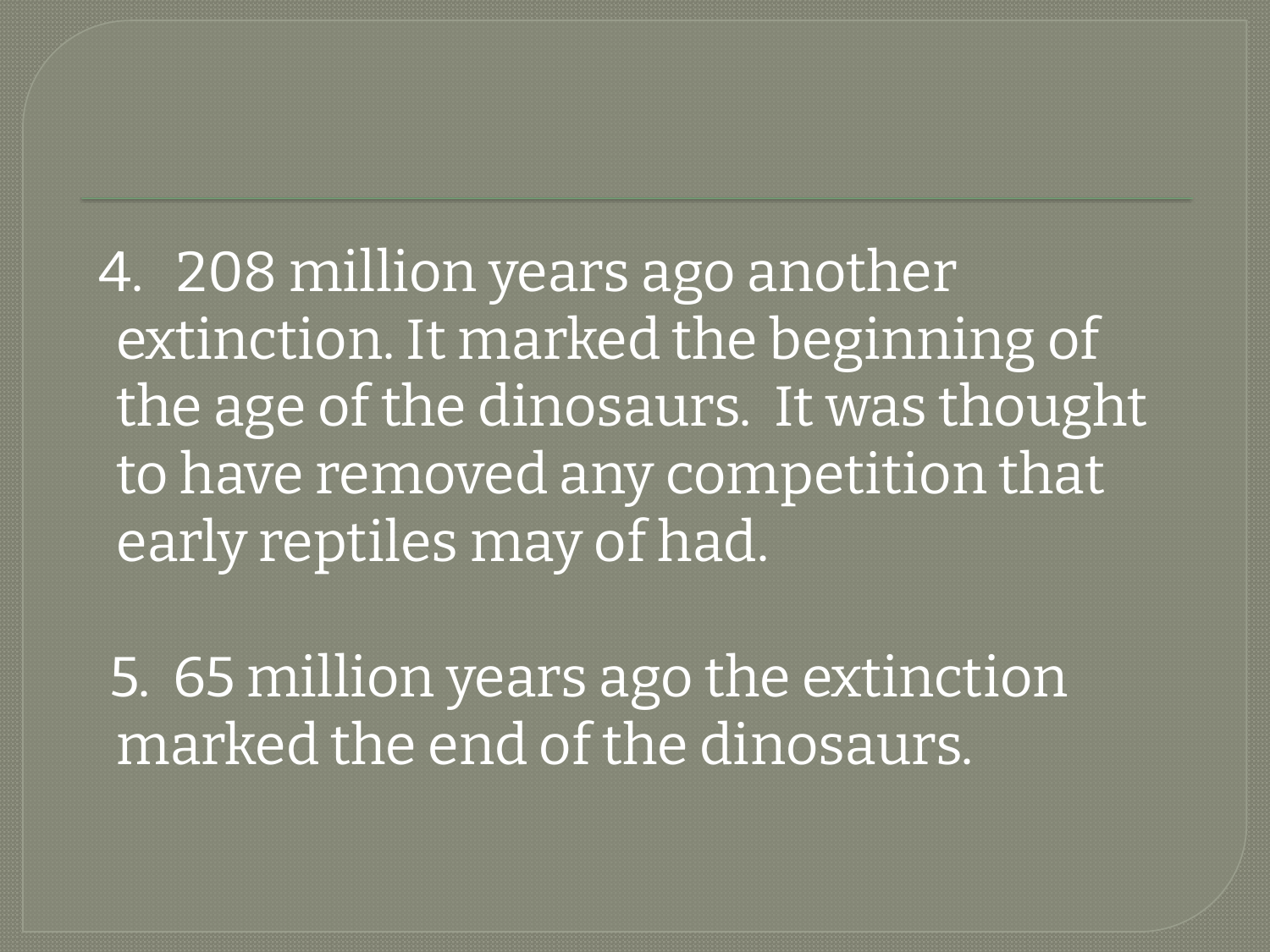

#
  4.   208 million years ago another extinction. It marked the beginning of the age of the dinosaurs.  It was thought to have removed any competition that early reptiles may of had.

   5.  65 million years ago the extinction marked the end of the dinosaurs.